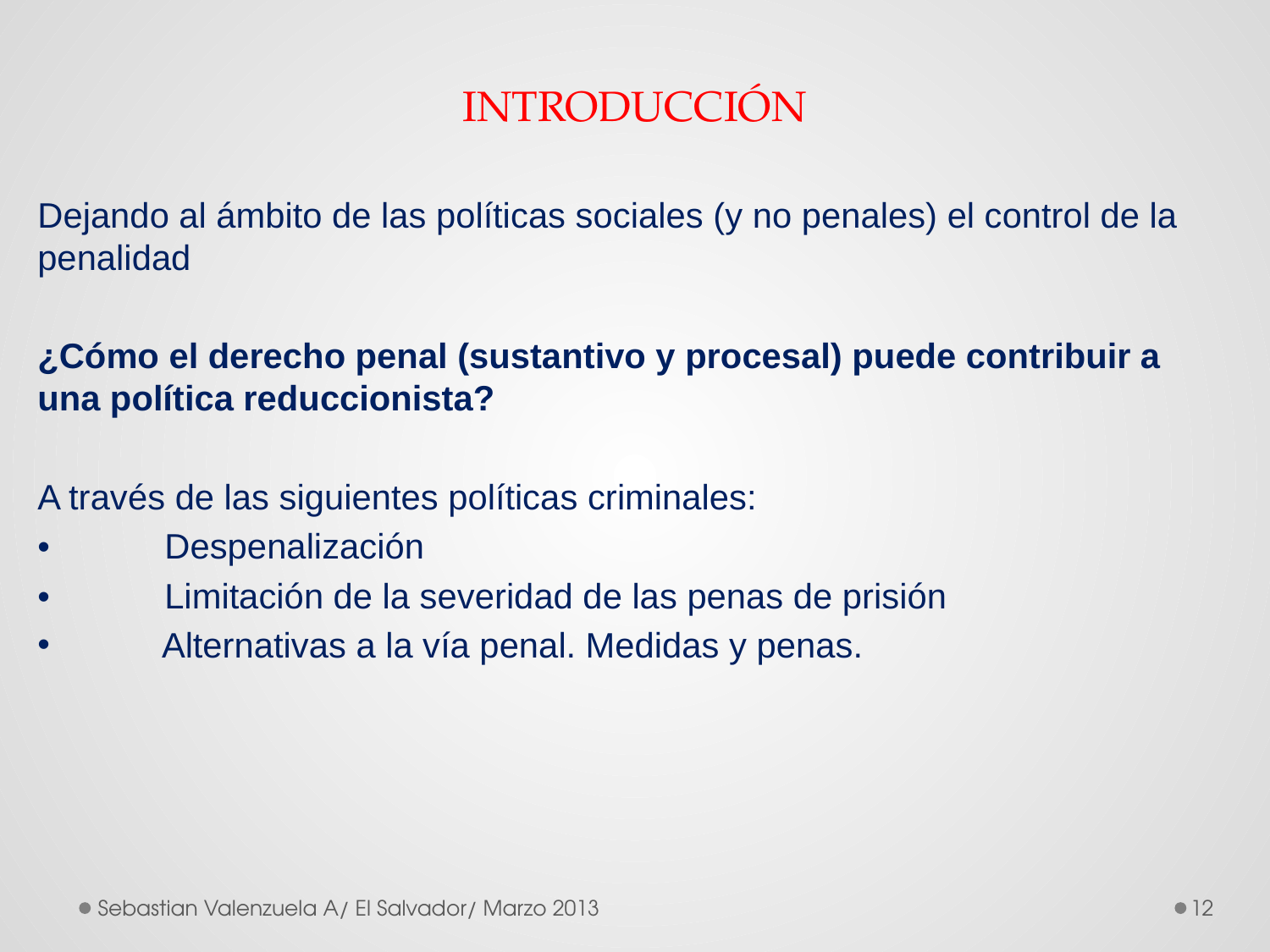

# INTRODUCCIÓN
Dejando al ámbito de las políticas sociales (y no penales) el control de la penalidad

¿Cómo el derecho penal (sustantivo y procesal) puede contribuir a una política reduccionista?

A través de las siguientes políticas criminales:
•	Despenalización
•	Limitación de la severidad de las penas de prisión
Alternativas a la vía penal. Medidas y penas.

Sebastian Valenzuela A/ El Salvador/ Marzo 2013
12